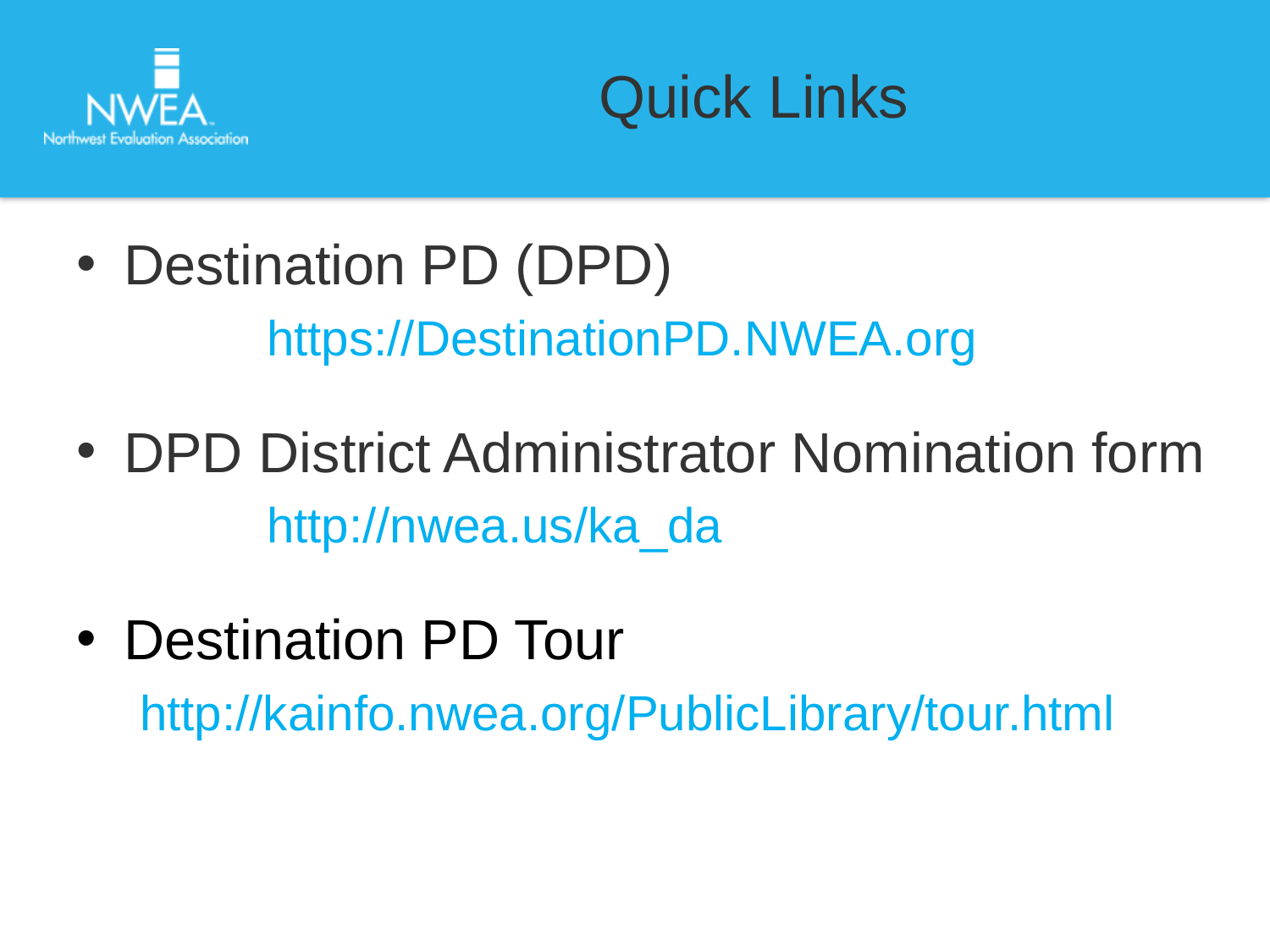

# Quick Links
Destination PD (DPD)
	https://DestinationPD.NWEA.org

DPD District Administrator Nomination form
	http://nwea.us/ka_da

Destination PD Tour
http://kainfo.nwea.org/PublicLibrary/tour.html